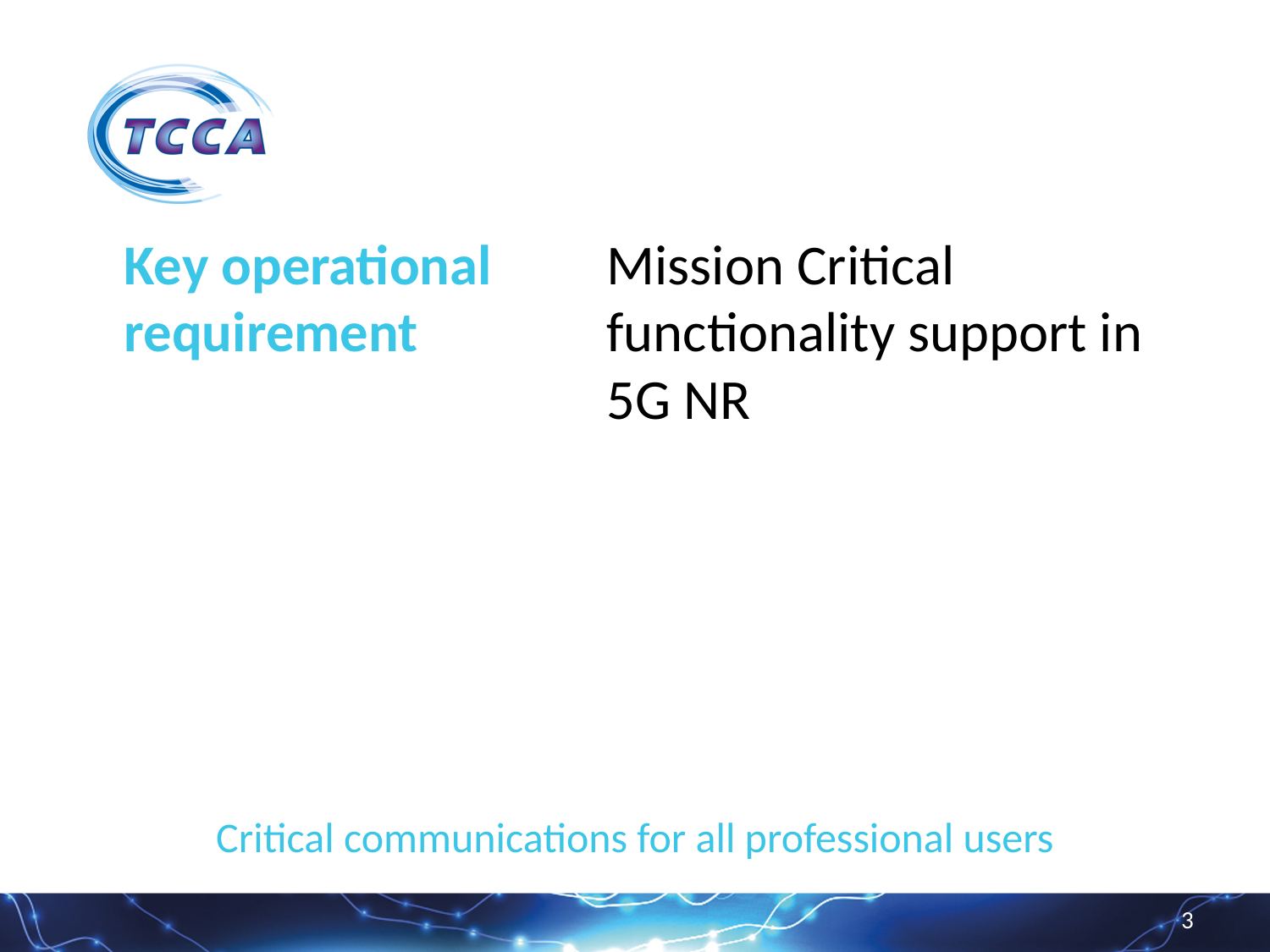

# Key operational requirement
Mission Critical functionality support in 5G NR